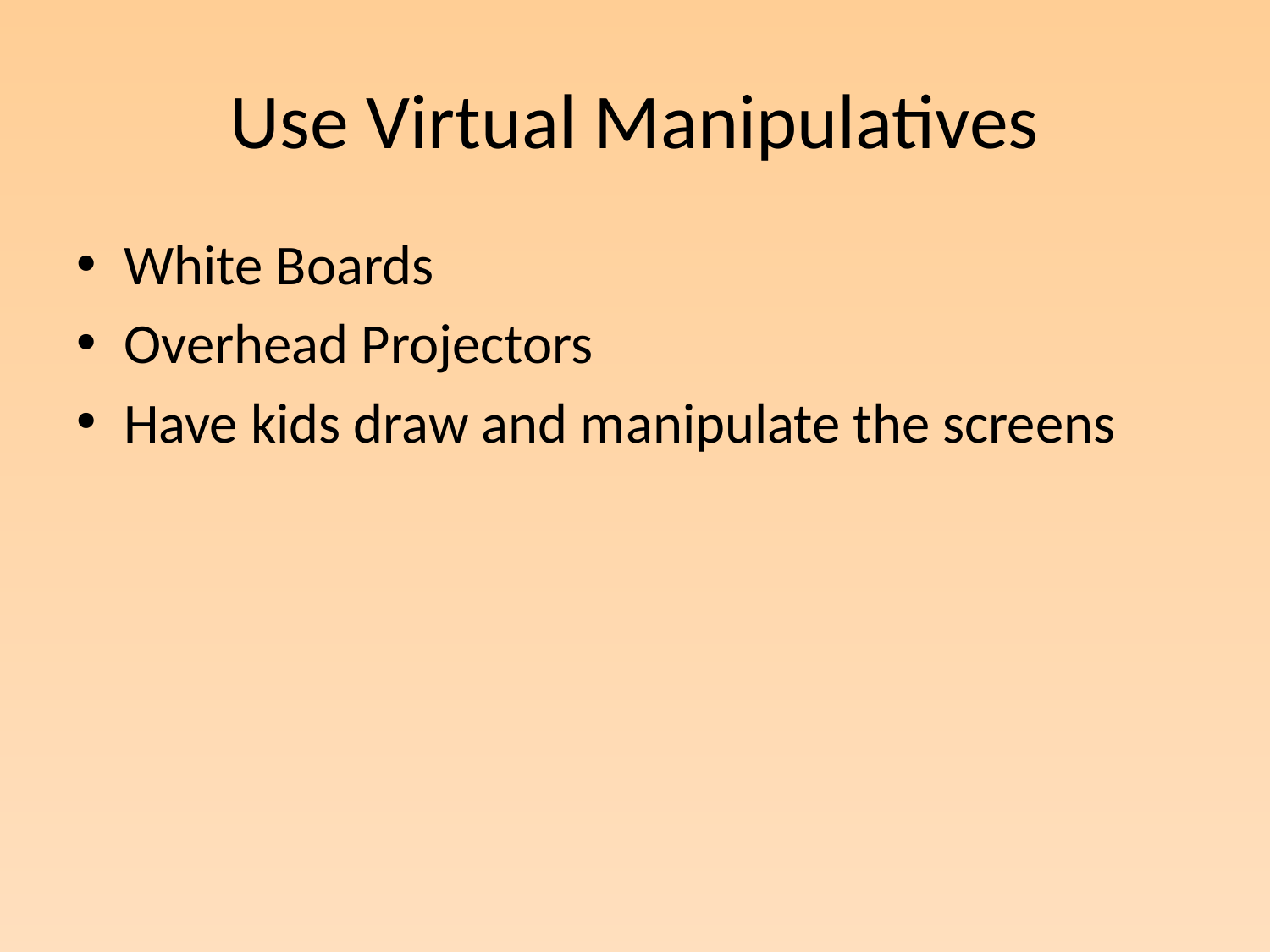

# Use Virtual Manipulatives
White Boards
Overhead Projectors
Have kids draw and manipulate the screens